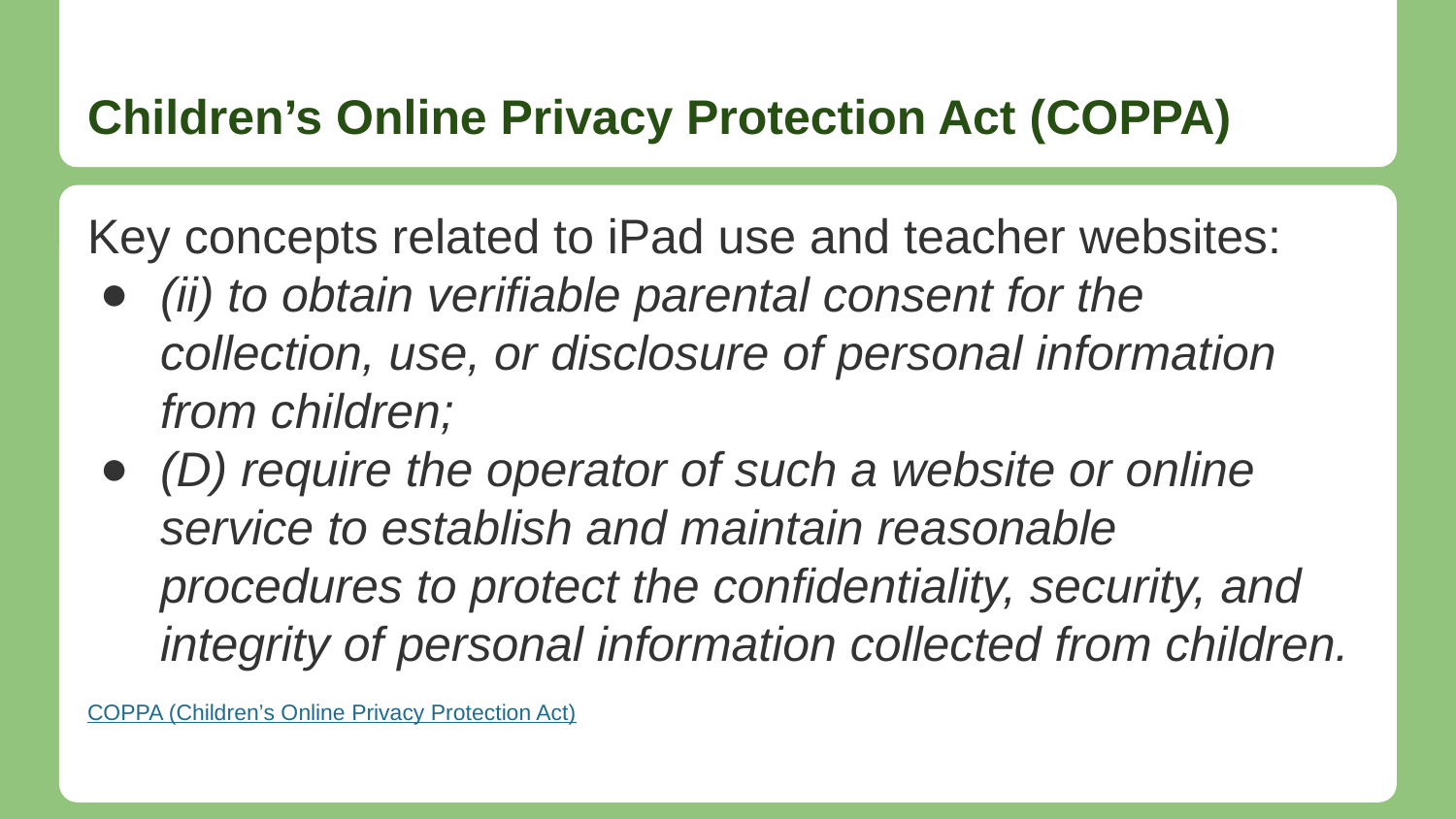

# Children’s Online Privacy Protection Act (COPPA)
Key concepts related to iPad use and teacher websites:
(ii) to obtain verifiable parental consent for the collection, use, or disclosure of personal information from children;
(D) require the operator of such a website or online service to establish and maintain reasonable procedures to protect the confidentiality, security, and integrity of personal information collected from children.

COPPA (Children’s Online Privacy Protection Act)